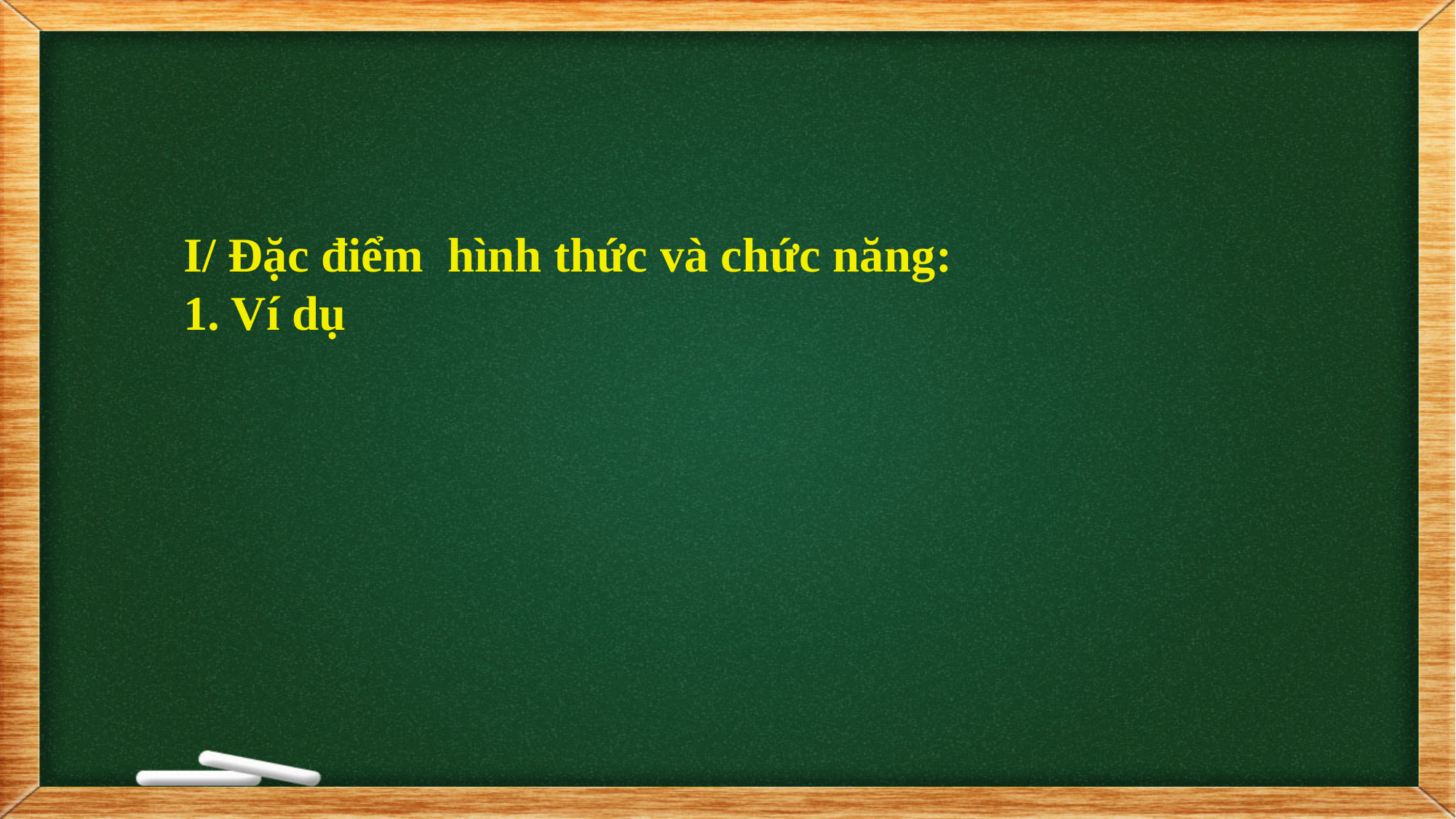

I/ Đặc điểm  hình thức và chức năng:
1. Ví dụ